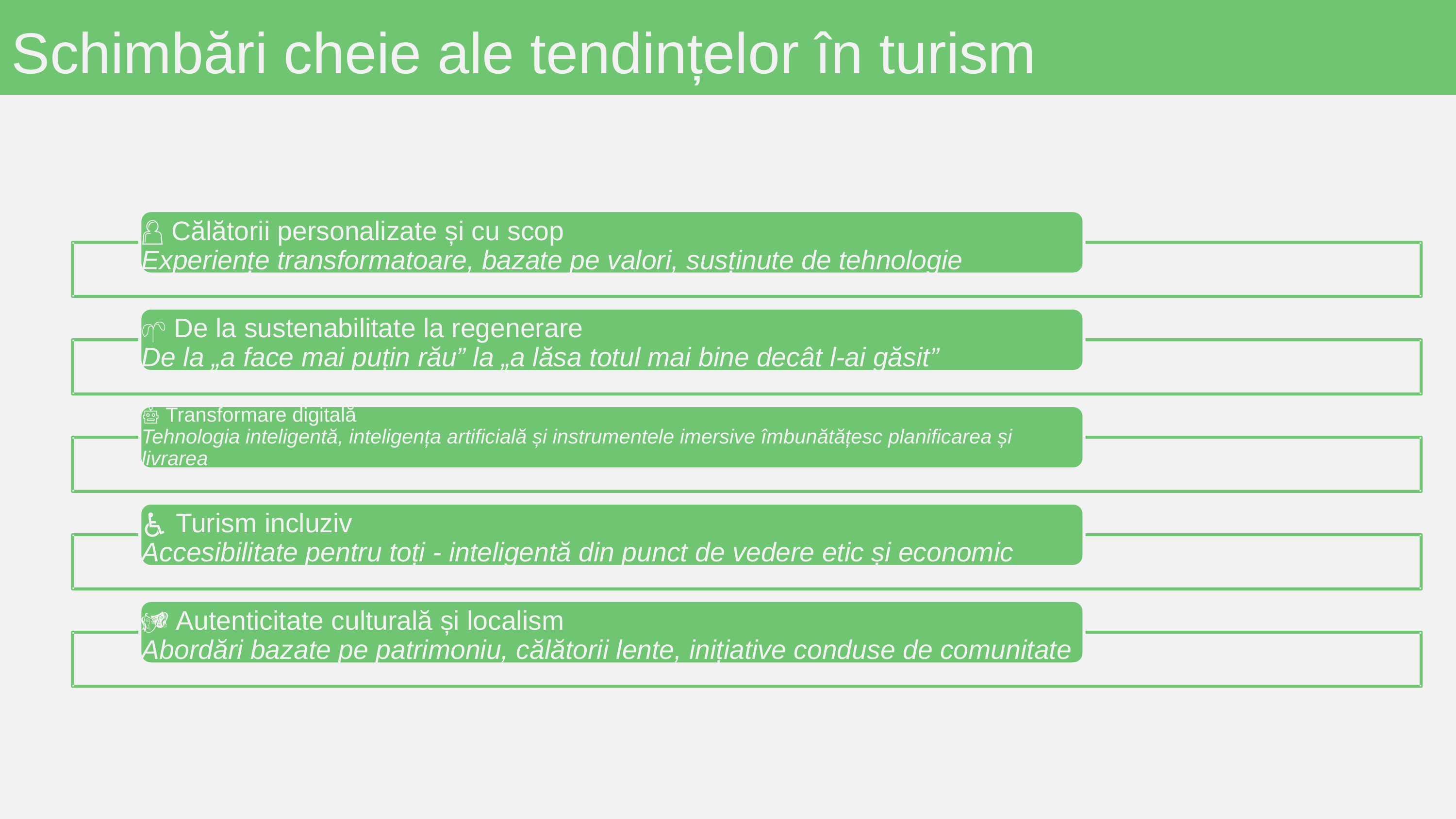

Schimbări cheie ale tendințelor în turism

👤 Călătorii personalizate și cu scop
Experiențe transformatoare, bazate pe valori, susținute de tehnologie

🌱 De la sustenabilitate la regenerare
De la „a face mai puțin rău” la „a lăsa totul mai bine decât l-ai găsit”

🤖 Transformare digitală
Tehnologia inteligentă, inteligența artificială și instrumentele imersive îmbunătățesc planificarea și livrarea

♿ Turism incluziv
Accesibilitate pentru toți - inteligentă din punct de vedere etic și economic

🎭 Autenticitate culturală și localism
Abordări bazate pe patrimoniu, călătorii lente, inițiative conduse de comunitate